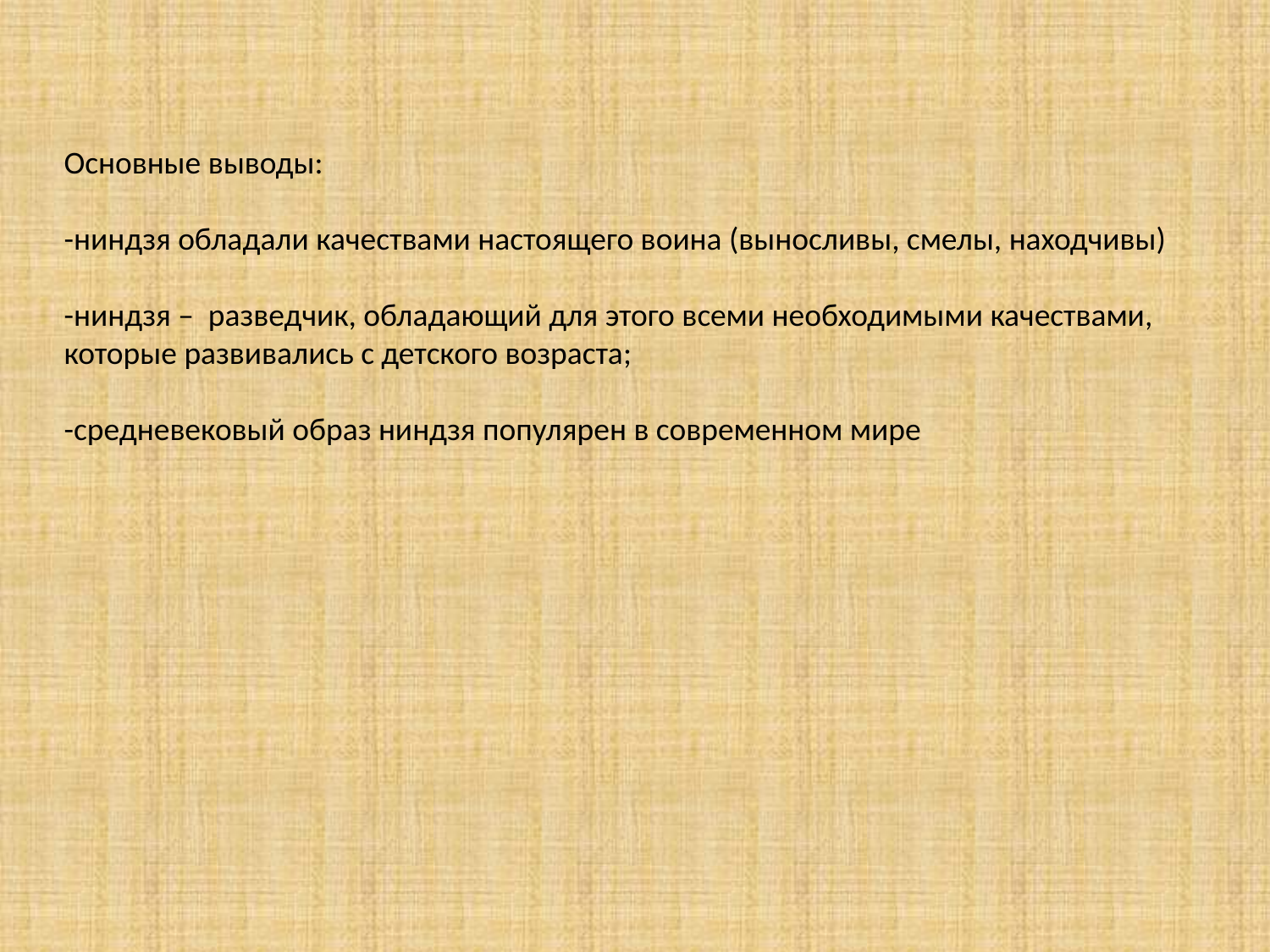

Основные выводы:

-ниндзя обладали качествами настоящего воина (выносливы, смелы, находчивы)

-ниндзя –  разведчик, обладающий для этого всеми необходимыми качествами,
которые развивались с детского возраста;

-средневековый образ ниндзя популярен в современном мире